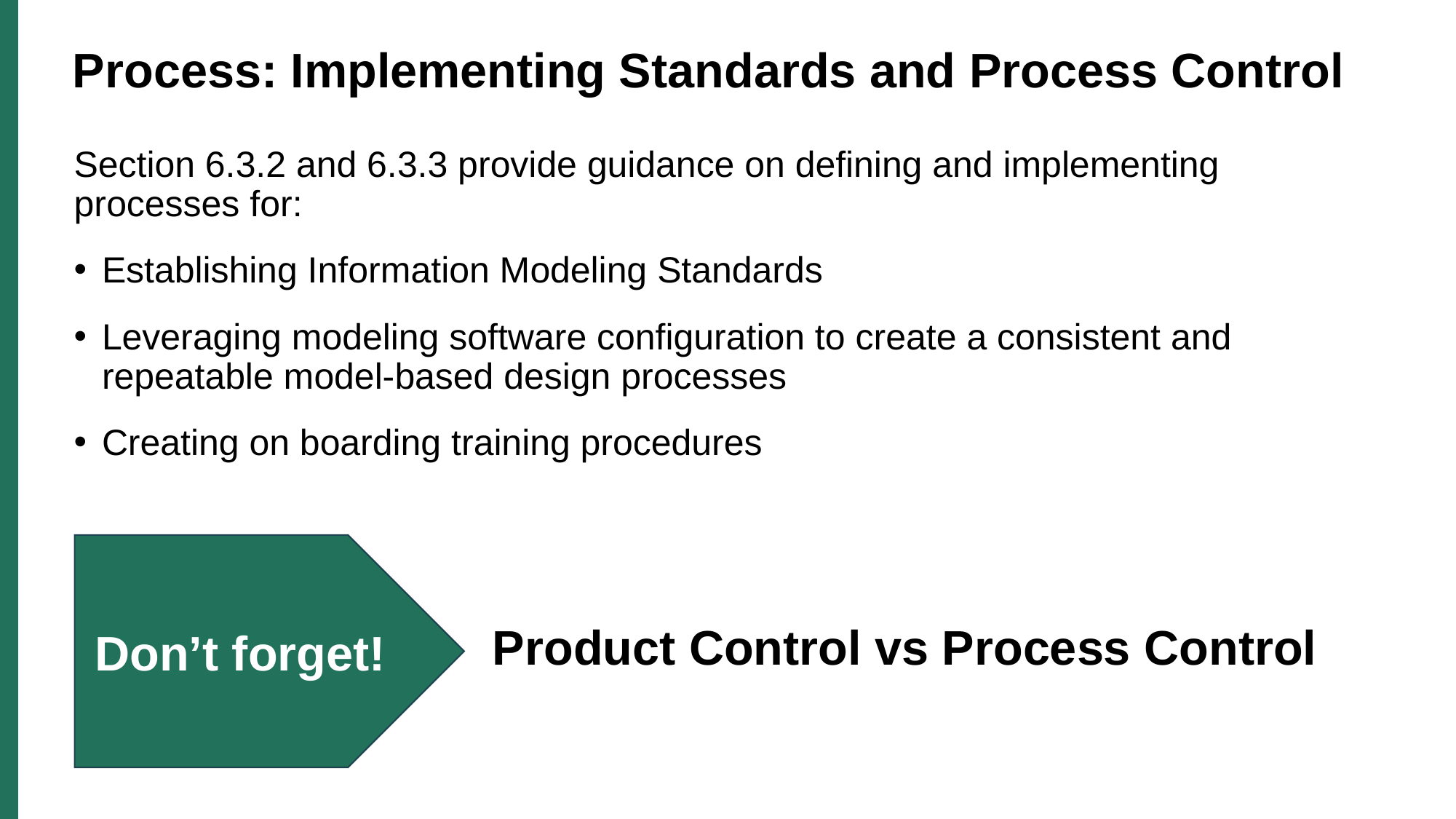

# Process: Implementing Standards and Process Control
Section 6.3.2 and 6.3.3 provide guidance on defining and implementing processes for:
Establishing Information Modeling Standards
Leveraging modeling software configuration to create a consistent and repeatable model-based design processes
Creating on boarding training procedures

Don’t forget!
Product Control vs Process Control